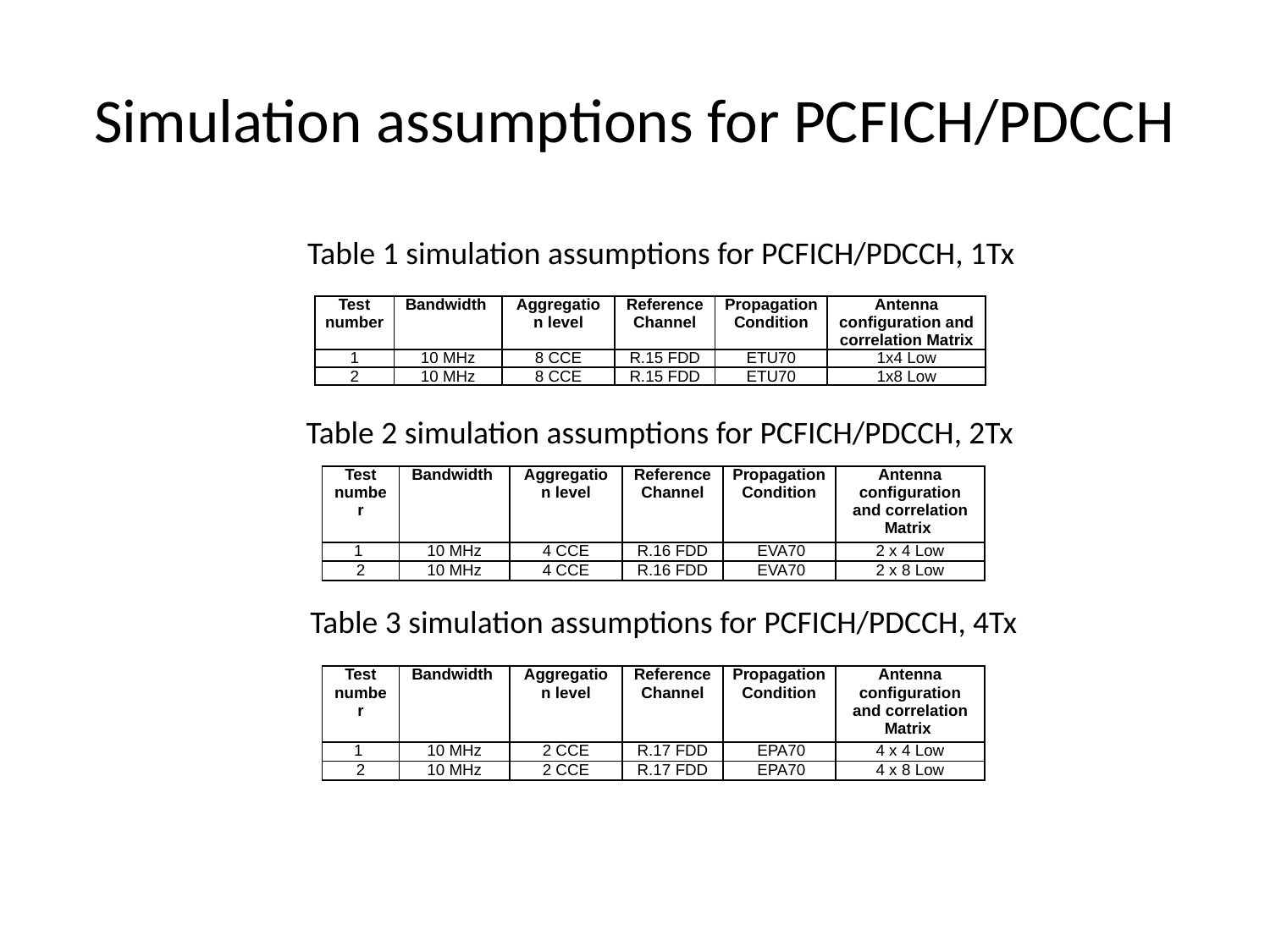

Table 4 simulation assumptions for PCFICH/PDCCH, 1Tx

# Simulation assumptions for PCFICH/PDCCH
Table 1 simulation assumptions for PCFICH/PDCCH, 1Tx
| Test number | Bandwidth | Aggregation level | Reference Channel | Propagation Condition | Antenna configuration and correlation Matrix |
| --- | --- | --- | --- | --- | --- |
| 1 | 10 MHz | 8 CCE | R.15 FDD | ETU70 | 1x4 Low |
| 2 | 10 MHz | 8 CCE | R.15 FDD | ETU70 | 1x8 Low |
Table 2 simulation assumptions for PCFICH/PDCCH, 2Tx
| Test number | Bandwidth | Aggregation level | Reference Channel | Propagation Condition | Antenna configuration and correlation Matrix |
| --- | --- | --- | --- | --- | --- |
| 1 | 10 MHz | 4 CCE | R.16 FDD | EVA70 | 2 x 4 Low |
| 2 | 10 MHz | 4 CCE | R.16 FDD | EVA70 | 2 x 8 Low |
Table 3 simulation assumptions for PCFICH/PDCCH, 4Tx
| Test number | Bandwidth | Aggregation level | Reference Channel | Propagation Condition | Antenna configuration and correlation Matrix |
| --- | --- | --- | --- | --- | --- |
| 1 | 10 MHz | 2 CCE | R.17 FDD | EPA70 | 4 x 4 Low |
| 2 | 10 MHz | 2 CCE | R.17 FDD | EPA70 | 4 x 8 Low |